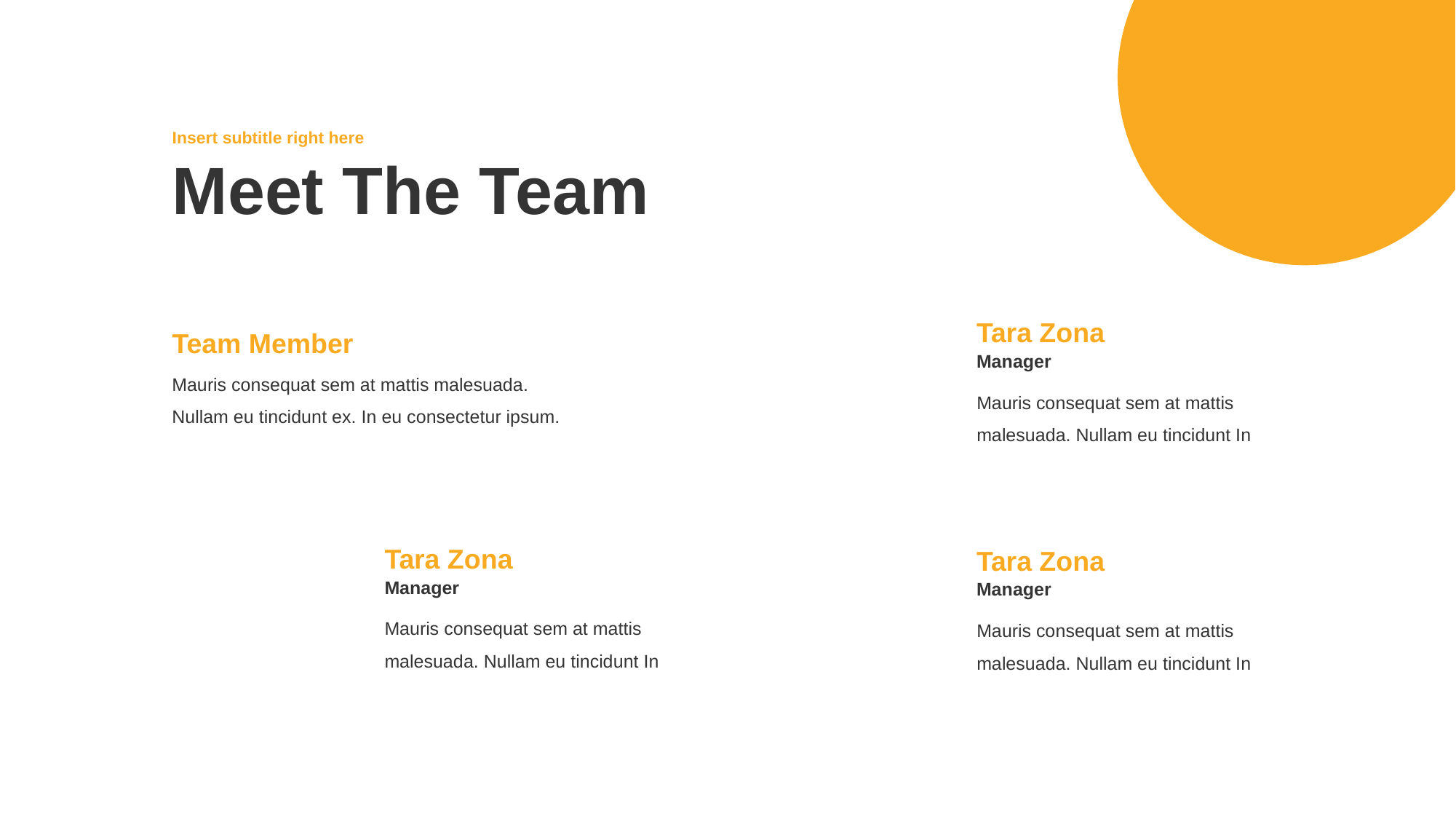

Insert subtitle right here
# Meet The Team

Tara Zona
Team Member
Manager
Mauris consequat sem at mattis malesuada. Nullam eu tincidunt ex. In eu consectetur ipsum.
Mauris consequat sem at mattis malesuada. Nullam eu tincidunt In

Tara Zona
Tara Zona
Manager
Manager
Mauris consequat sem at mattis malesuada. Nullam eu tincidunt In
Mauris consequat sem at mattis malesuada. Nullam eu tincidunt In